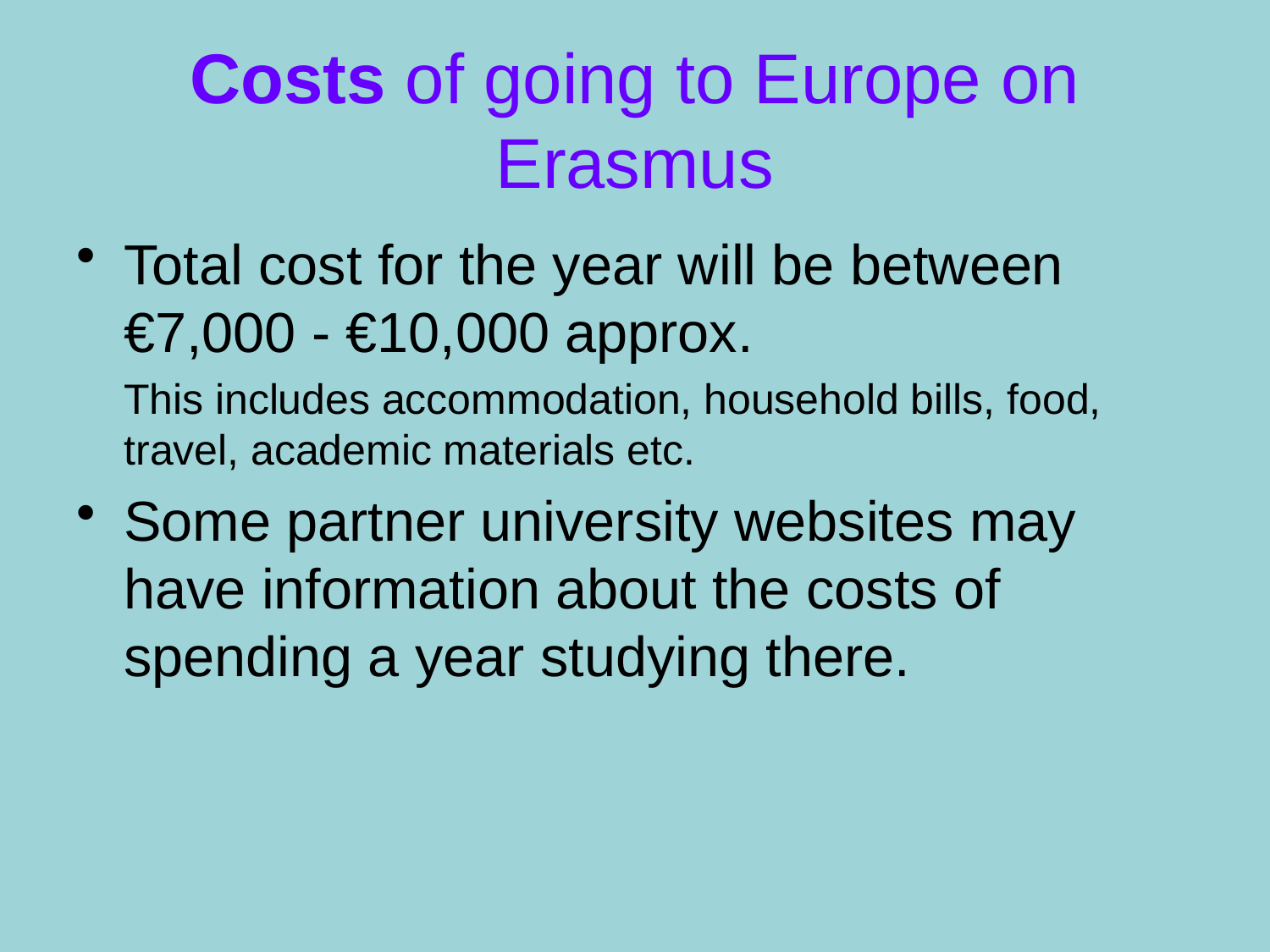

# Costs of going to Europe on Erasmus
Total cost for the year will be between €7,000 - €10,000 approx.
    This includes accommodation, household bills, food, travel, academic materials etc.
Some partner university websites may have information about the costs of spending a year studying there.